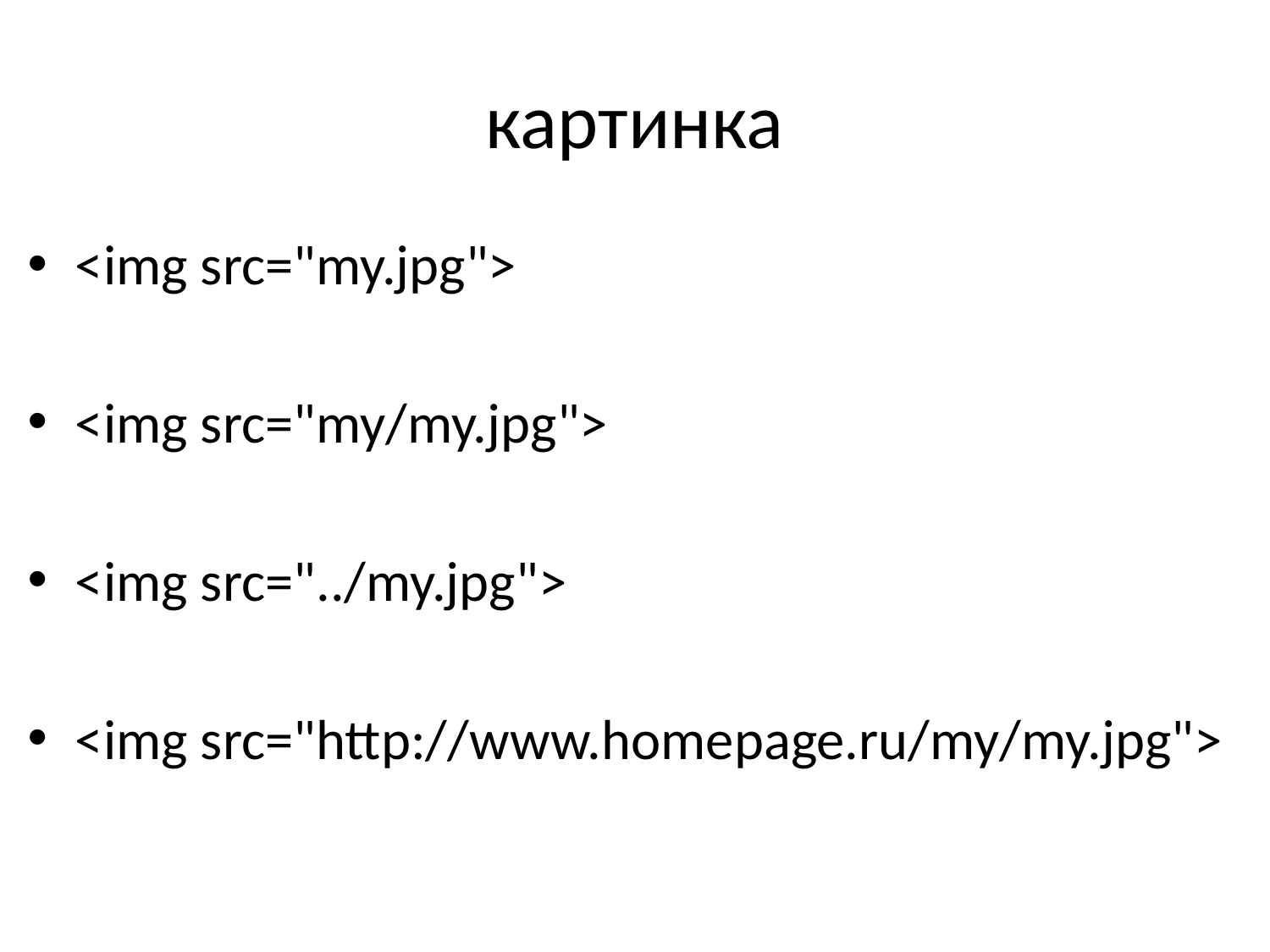

# картинка
<img src="my.jpg">

<img src="my/my.jpg">

<img src="../my.jpg">

<img src="http://www.homepage.ru/my/my.jpg">